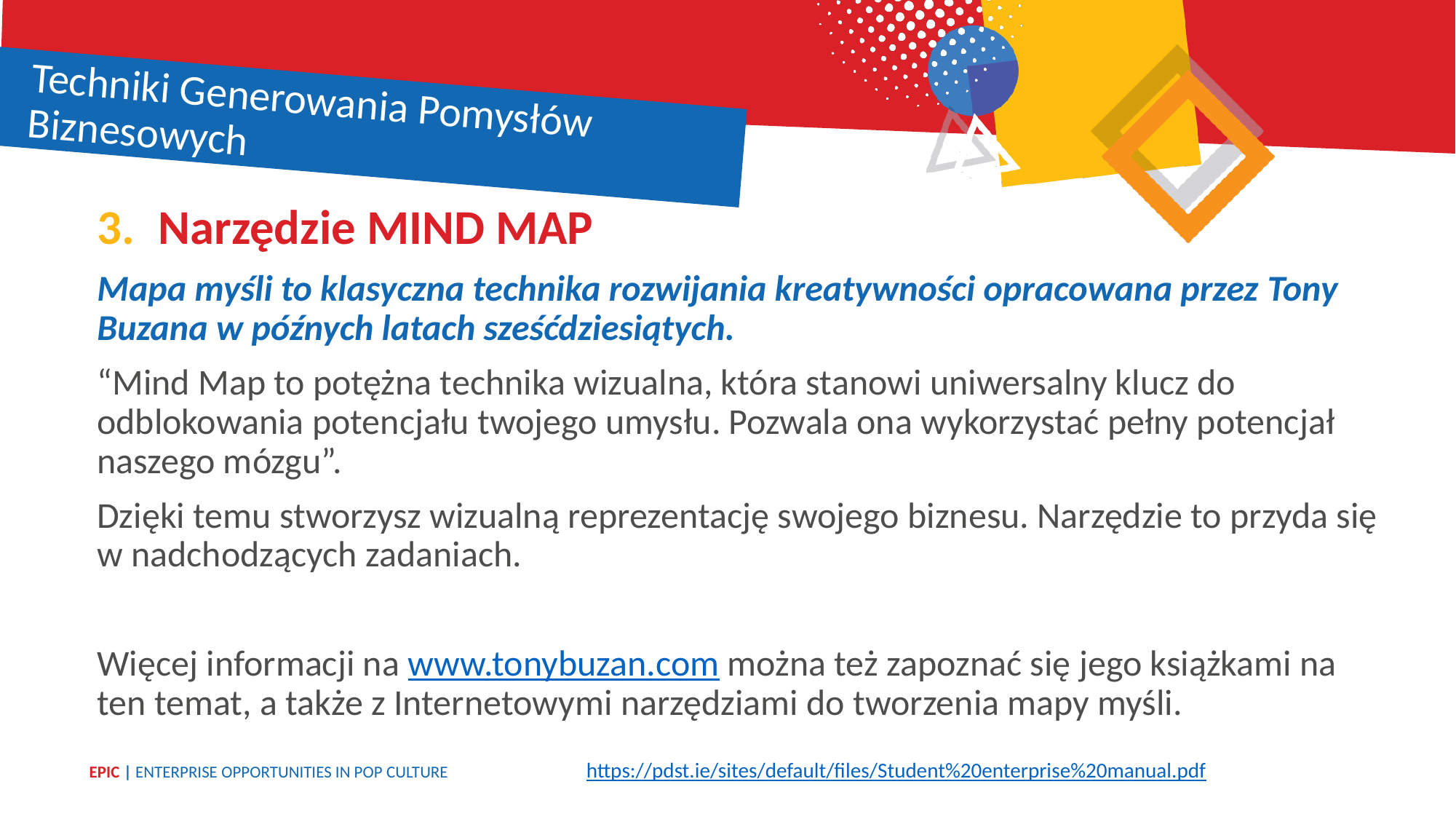

Techniki Generowania Pomysłów Biznesowych
Narzędzie MIND MAP
Mapa myśli to klasyczna technika rozwijania kreatywności opracowana przez Tony Buzana w późnych latach sześćdziesiątych.
“Mind Map to potężna technika wizualna, która stanowi uniwersalny klucz do odblokowania potencjału twojego umysłu. Pozwala ona wykorzystać pełny potencjał naszego mózgu”.
Dzięki temu stworzysz wizualną reprezentację swojego biznesu. Narzędzie to przyda się w nadchodzących zadaniach.

Więcej informacji na www.tonybuzan.com można też zapoznać się jego książkami na ten temat, a także z Internetowymi narzędziami do tworzenia mapy myśli.

https://pdst.ie/sites/default/files/Student%20enterprise%20manual.pdf